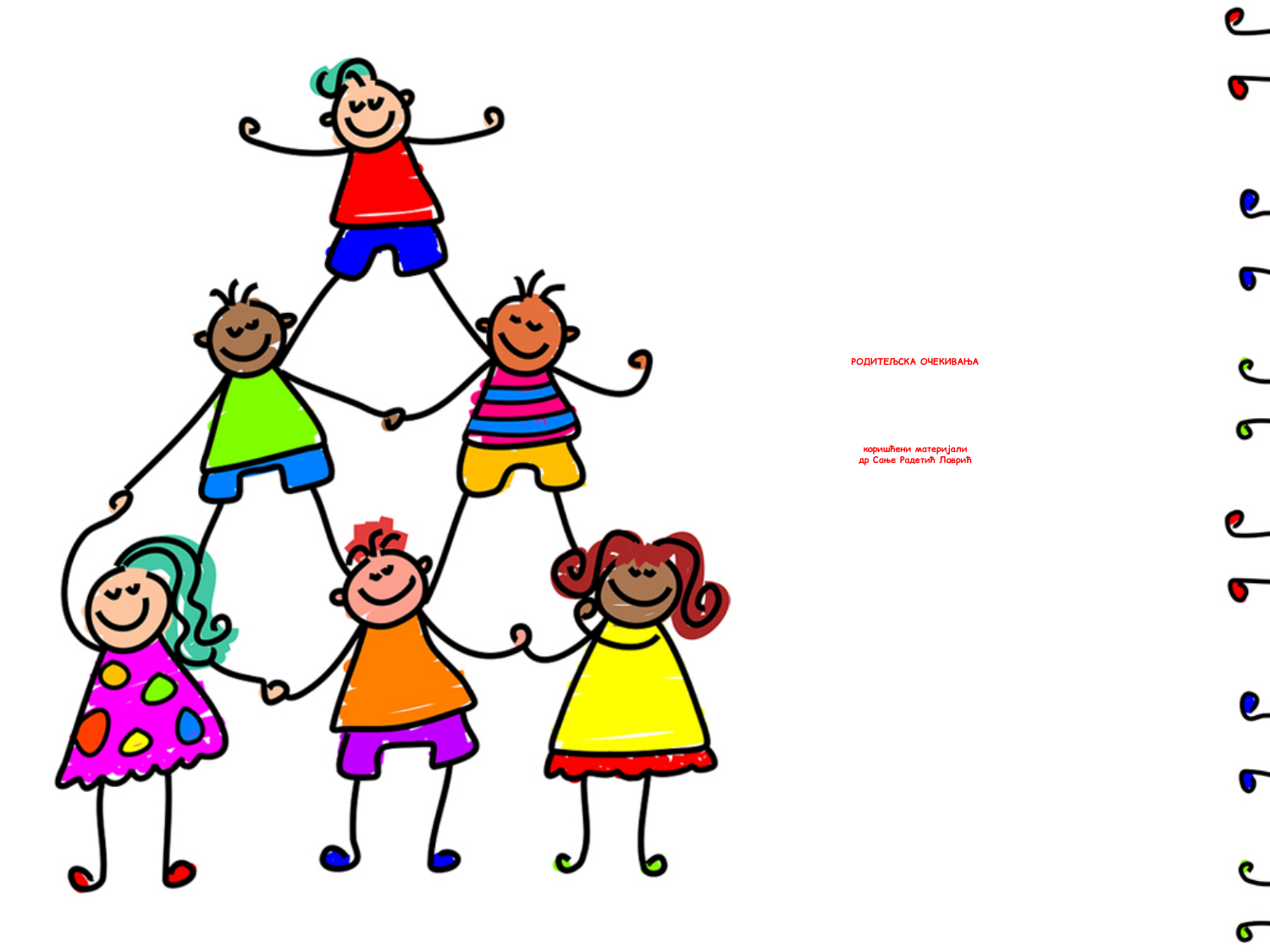

# РОДИТЕЉСКА ОЧЕКИВАЊА коришћени материјали др Сање Радетић Ловрић